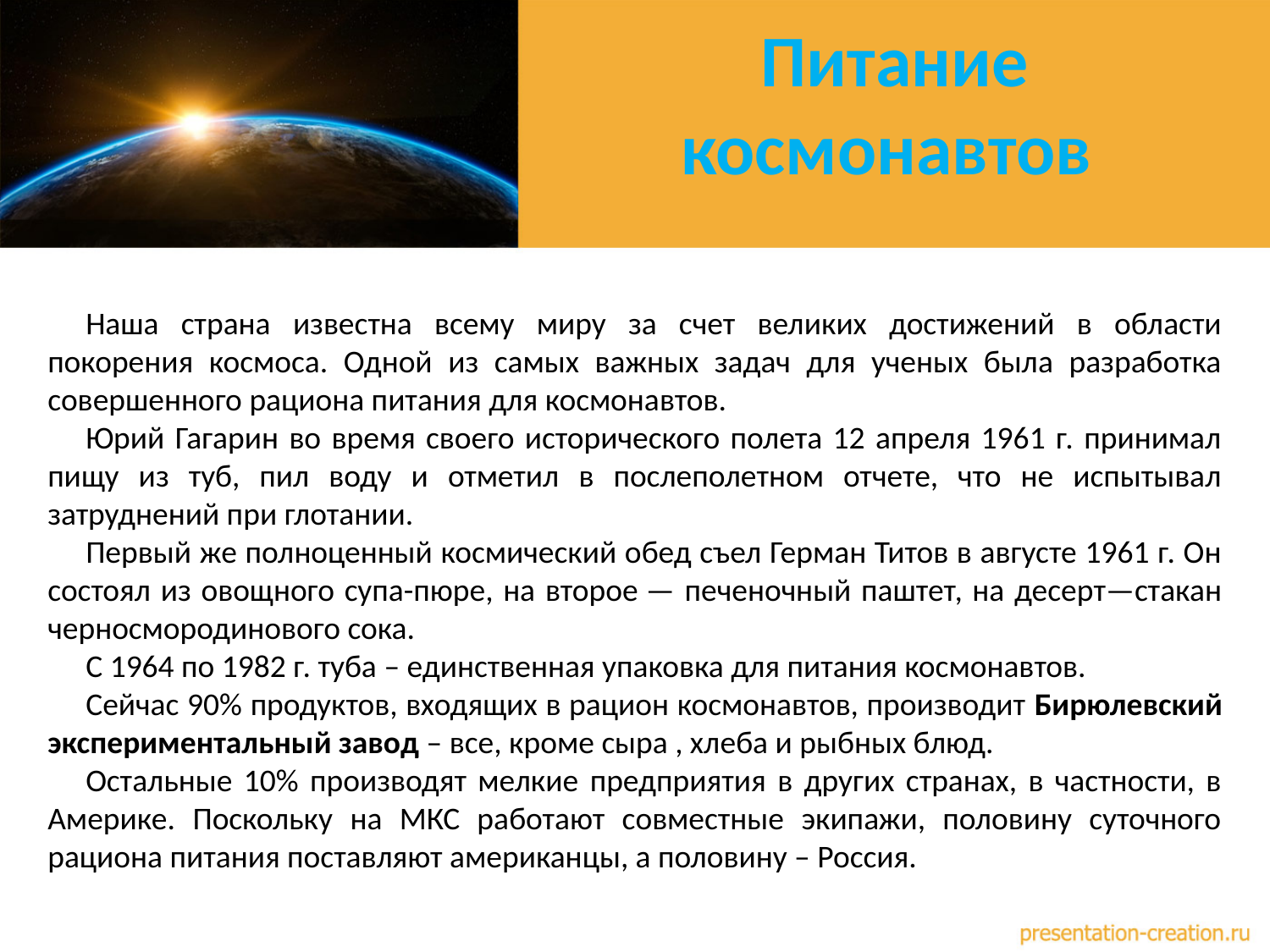

# Питание космонавтов
Наша страна известна всему миру за счет великих достижений в области покорения космоса. Одной из самых важных задач для ученых была разработка совершенного рациона питания для космонавтов.
Юрий Гагарин во время своего исторического полета 12 апреля 1961 г. принимал пищу из туб, пил воду и отметил в послеполетном отчете, что не испытывал затруднений при глотании.
Первый же полноценный космический обед съел Герман Титов в августе 1961 г. Он состоял из овощного супа-пюре, на второе — печеночный паштет, на десерт—стакан черносмородинового сока.
С 1964 по 1982 г. туба – единственная упаковка для питания космонавтов.
Сейчас 90% продуктов, входящих в рацион космонавтов, производит Бирюлевский экспериментальный завод – все, кроме сыра , хлеба и рыбных блюд.
Остальные 10% производят мелкие предприятия в других странах, в частности, в Америке. Поскольку на МКС работают совместные экипажи, половину суточного рациона питания поставляют американцы, а половину – Россия.